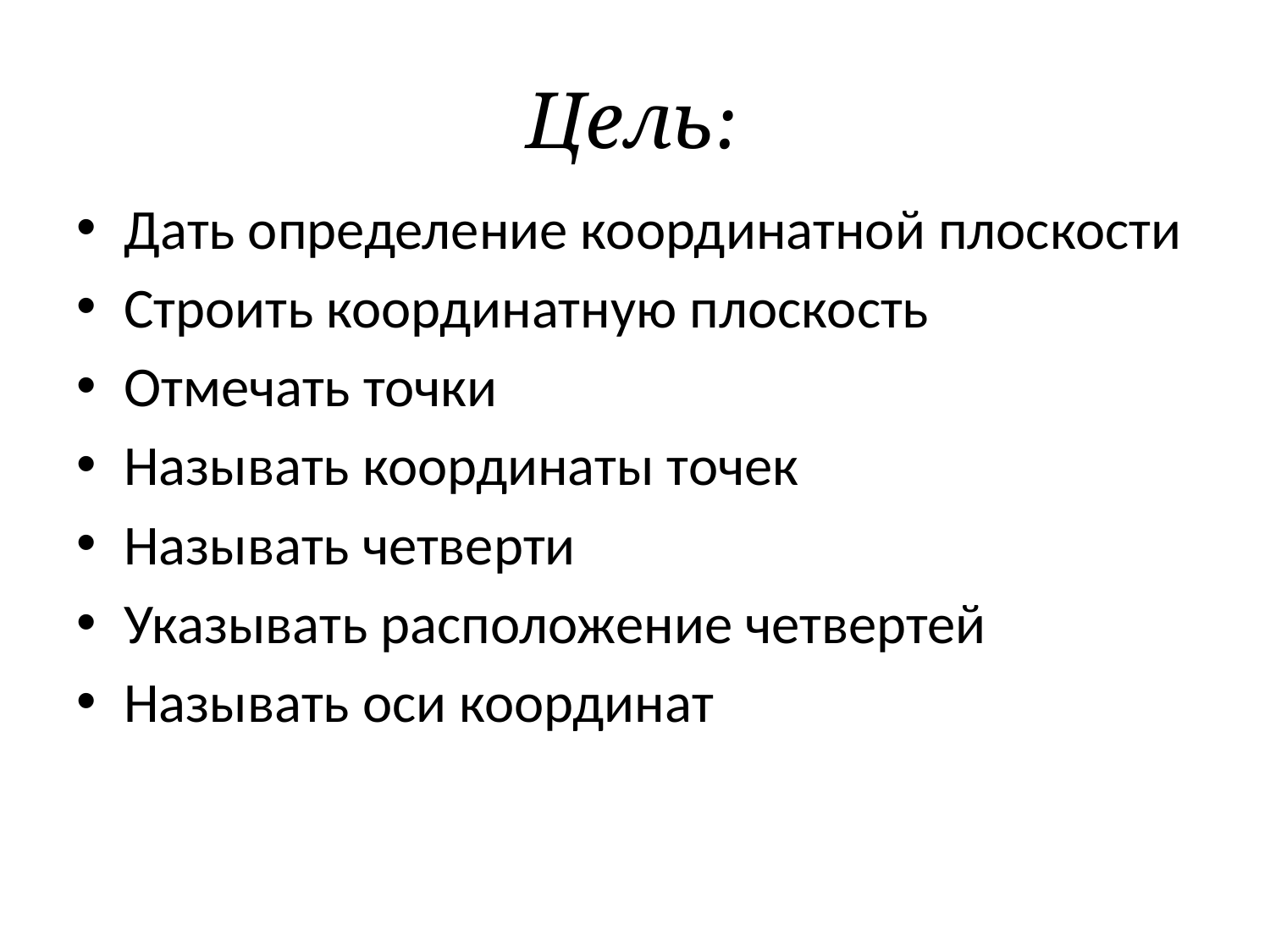

# Цель:
Дать определение координатной плоскости
Строить координатную плоскость
Отмечать точки
Называть координаты точек
Называть четверти
Указывать расположение четвертей
Называть оси координат